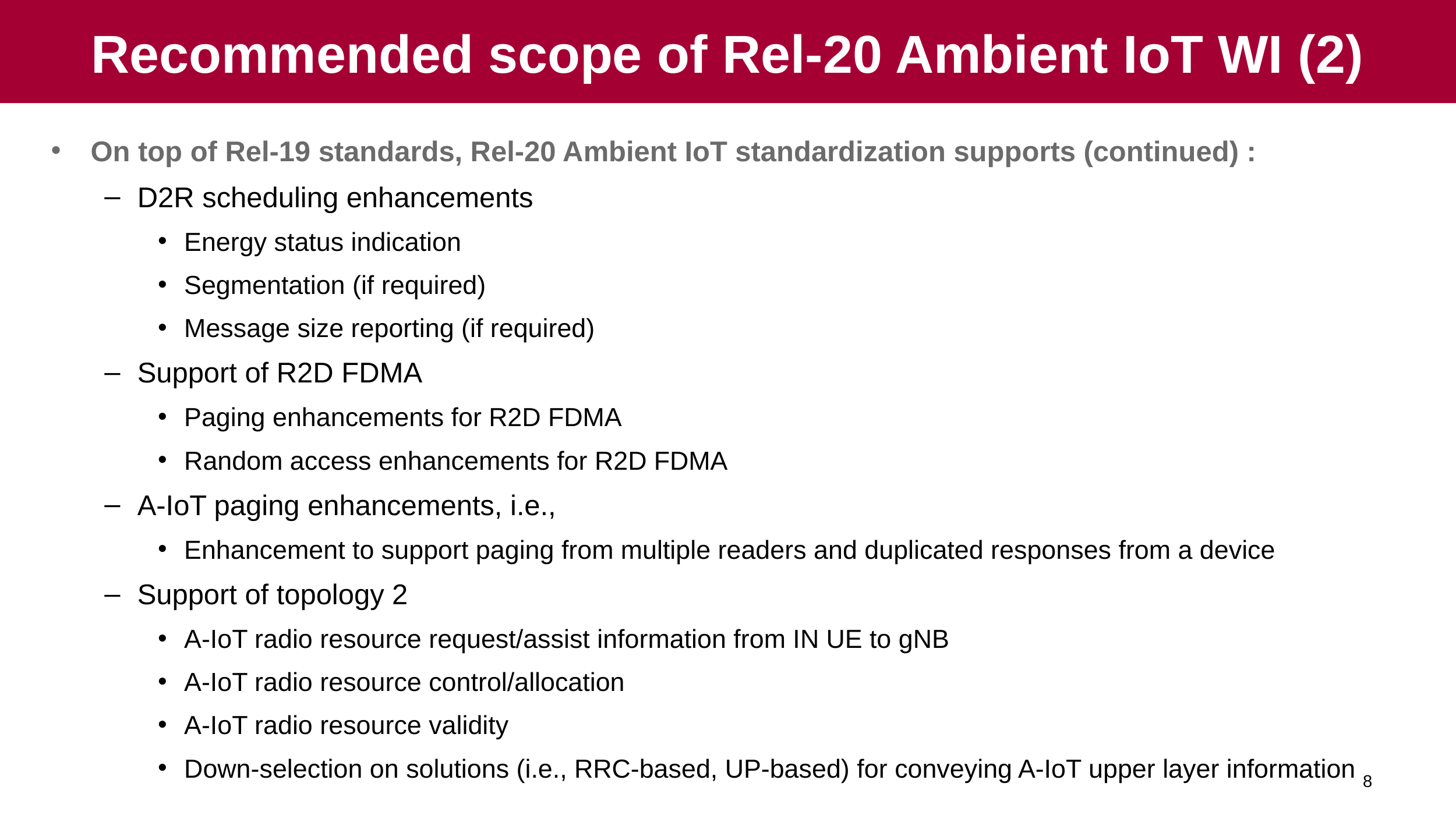

# Recommended scope of Rel-20 Ambient IoT WI (2)
On top of Rel-19 standards, Rel-20 Ambient IoT standardization supports (continued) :
D2R scheduling enhancements
Energy status indication
Segmentation (if required)
Message size reporting (if required)
Support of R2D FDMA
Paging enhancements for R2D FDMA
Random access enhancements for R2D FDMA
A-IoT paging enhancements, i.e.,
Enhancement to support paging from multiple readers and duplicated responses from a device
Support of topology 2
A-IoT radio resource request/assist information from IN UE to gNB
A-IoT radio resource control/allocation
A-IoT radio resource validity
Down-selection on solutions (i.e., RRC-based, UP-based) for conveying A-IoT upper layer information

8